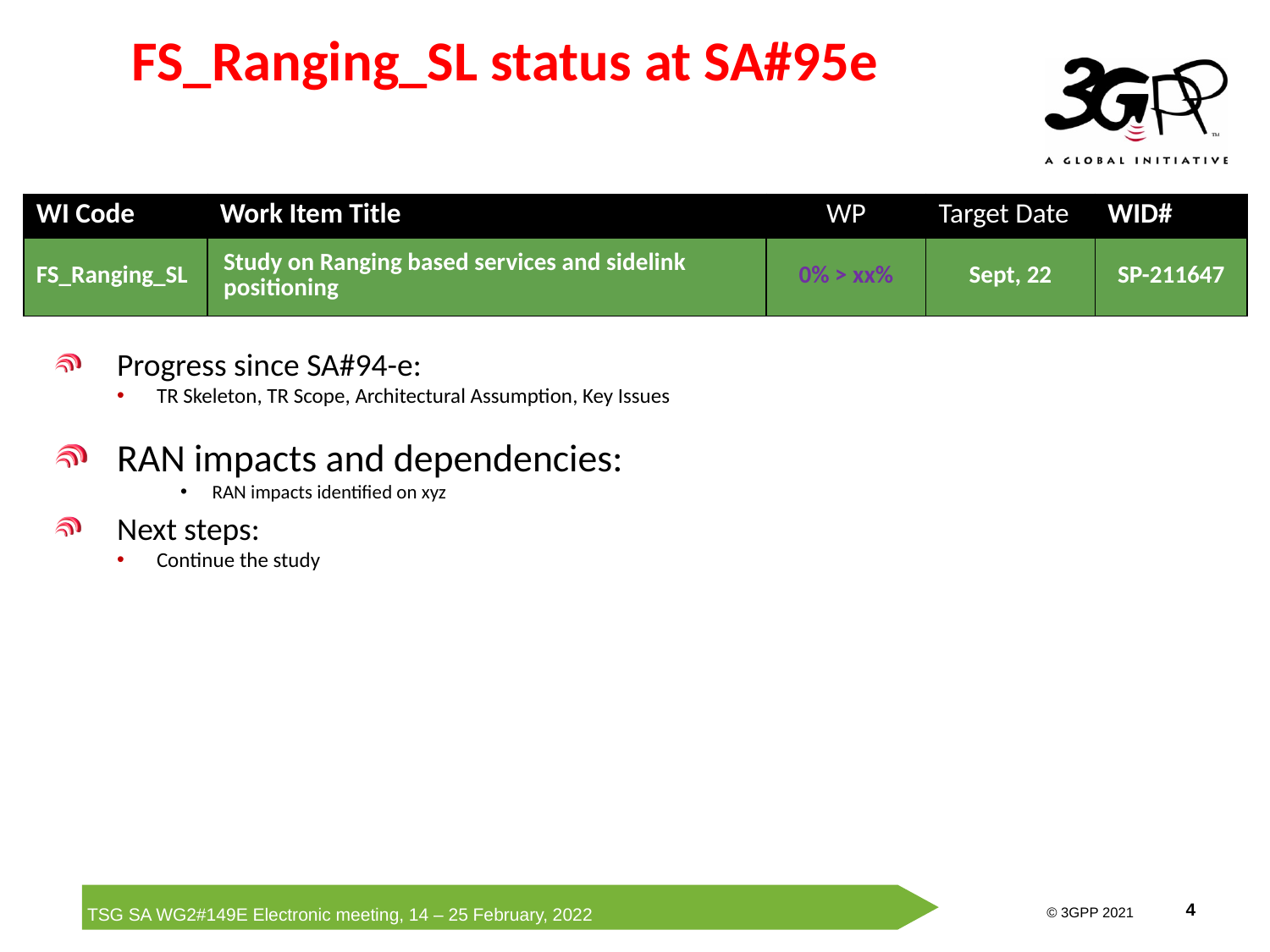

# FS_Ranging_SL status at SA#95e
| WI Code | Work Item Title | WP | Target Date | WID# |
| --- | --- | --- | --- | --- |
| FS\_Ranging\_SL | Study on Ranging based services and sidelink positioning | 0% > xx% | Sept, 22 | SP-211647 |
Progress since SA#94-e:
TR Skeleton, TR Scope, Architectural Assumption, Key Issues

RAN impacts and dependencies:
RAN impacts identified on xyz
Next steps:
Continue the study